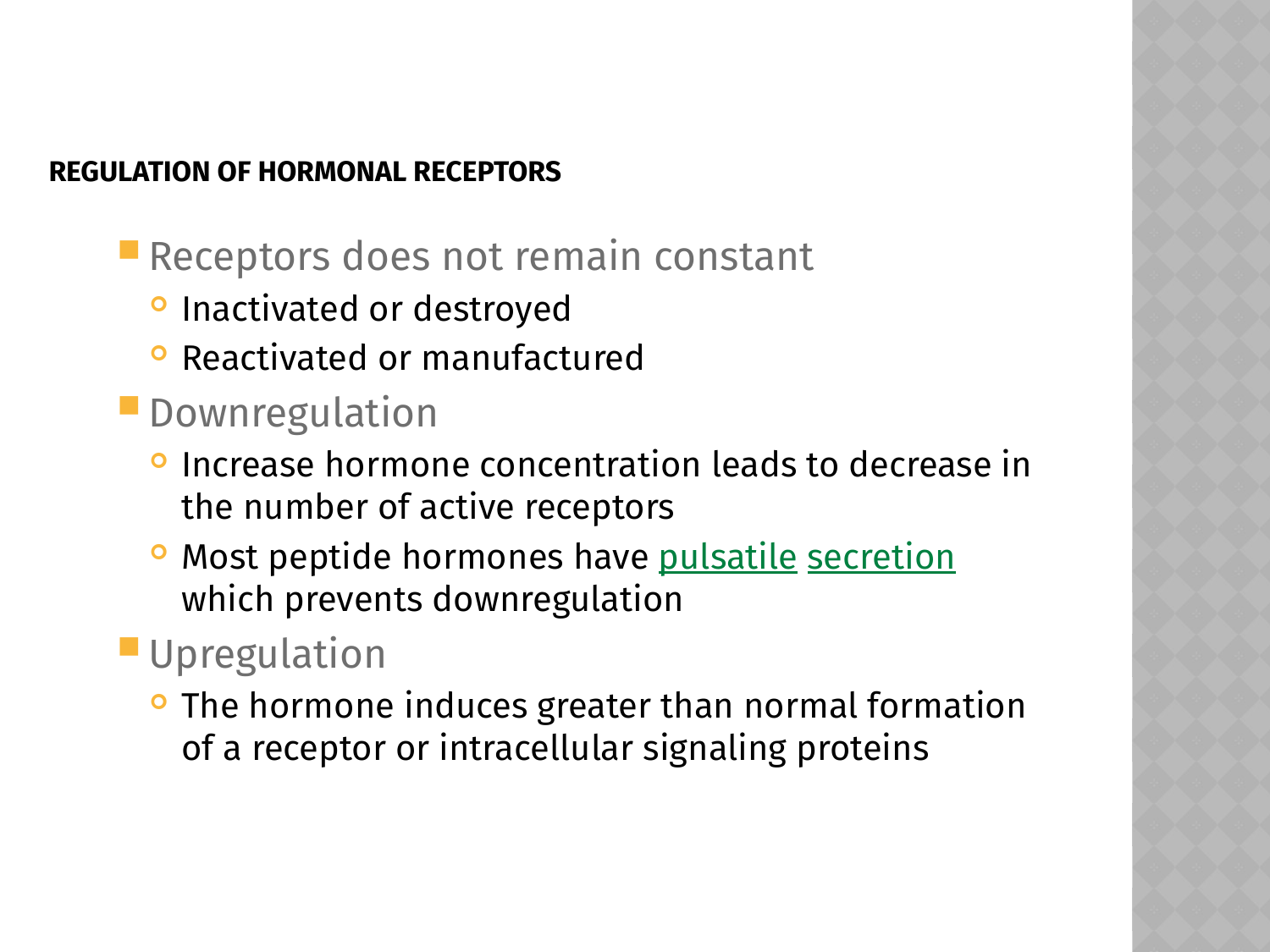

# Regulation of hormonal receptors
Receptors does not remain constant
Inactivated or destroyed
Reactivated or manufactured
Downregulation
Increase hormone concentration leads to decrease in the number of active receptors
Most peptide hormones have pulsatile secretion which prevents downregulation
Upregulation
The hormone induces greater than normal formation of a receptor or intracellular signaling proteins